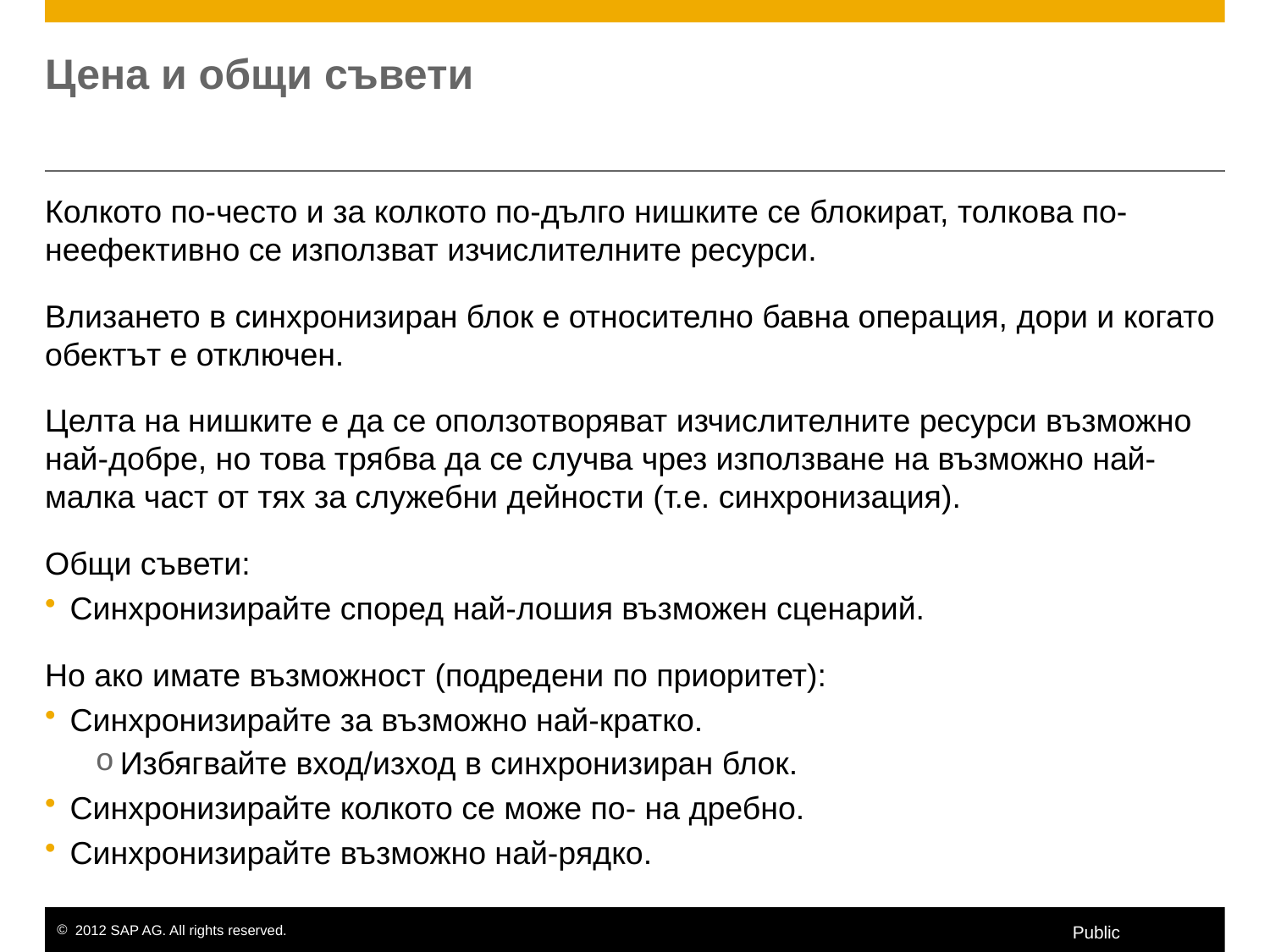

# Цена и общи съвети
Колкото по-често и за колкото по-дълго нишките се блокират, толкова по-неефективно се използват изчислителните ресурси.
Влизането в синхронизиран блок е относително бавна операция, дори и когато обектът е отключен.
Целта на нишките е да се оползотворяват изчислителните ресурси възможно най-добре, но това трябва да се случва чрез използване на възможно най-малка част от тях за служебни дейности (т.е. синхронизация).
Общи съвети:
Синхронизирайте според най-лошия възможен сценарий.
Но ако имате възможност (подредени по приоритет):
Синхронизирайте за възможно най-кратко.
Избягвайте вход/изход в синхронизиран блок.
Синхронизирайте колкото се може по- на дребно.
Синхронизирайте възможно най-рядко.